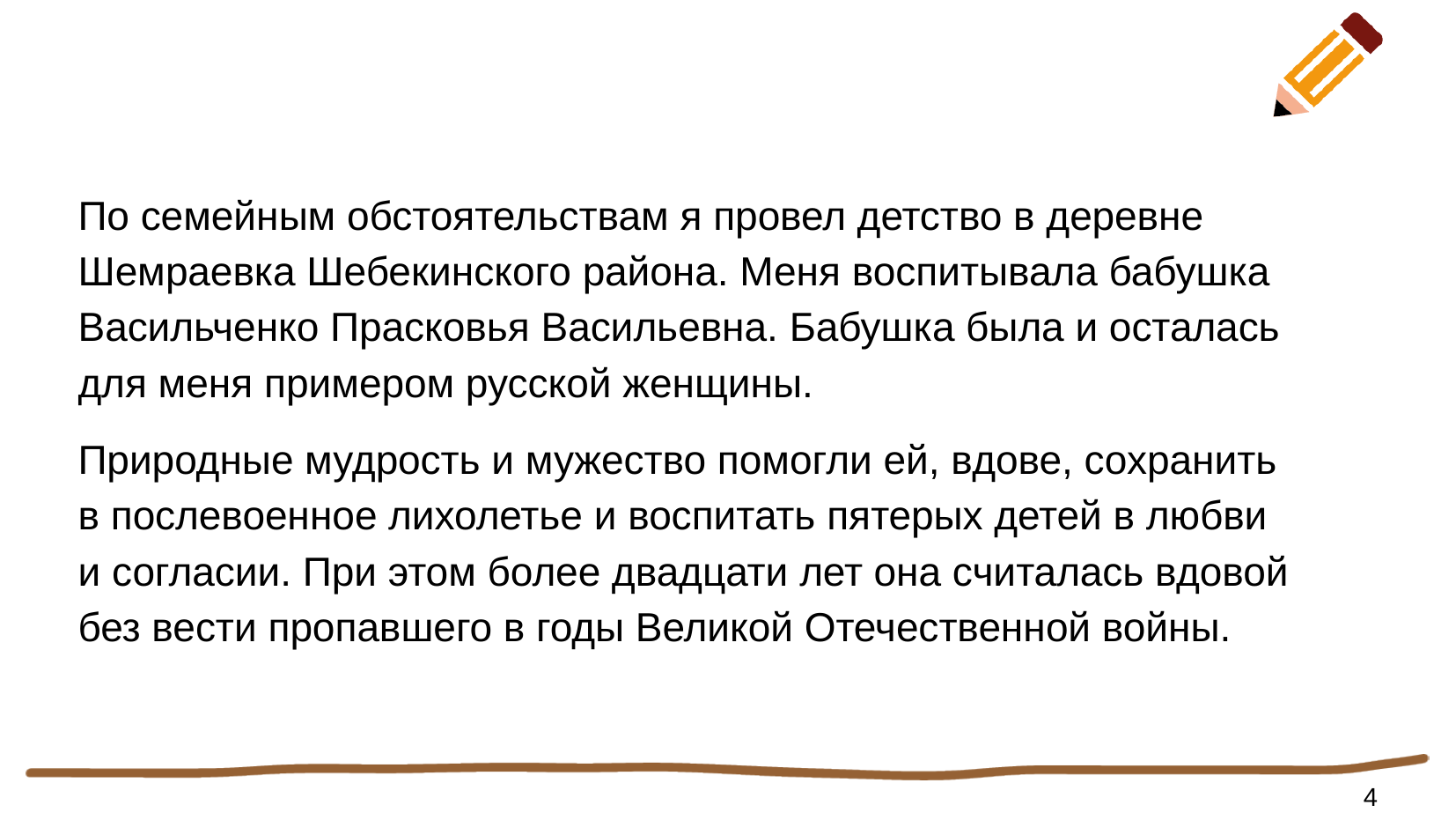

#
По семейным обстоятельствам я провел детство в деревне Шемраевка Шебекинского района. Меня воспитывала бабушка Васильченко Прасковья Васильевна. Бабушка была и осталась для меня примером русской женщины.
Природные мудрость и мужество помогли ей, вдове, сохранить в послевоенное лихолетье и воспитать пятерых детей в любви и согласии. При этом более двадцати лет она считалась вдовой без вести пропавшего в годы Великой Отечественной войны.
4